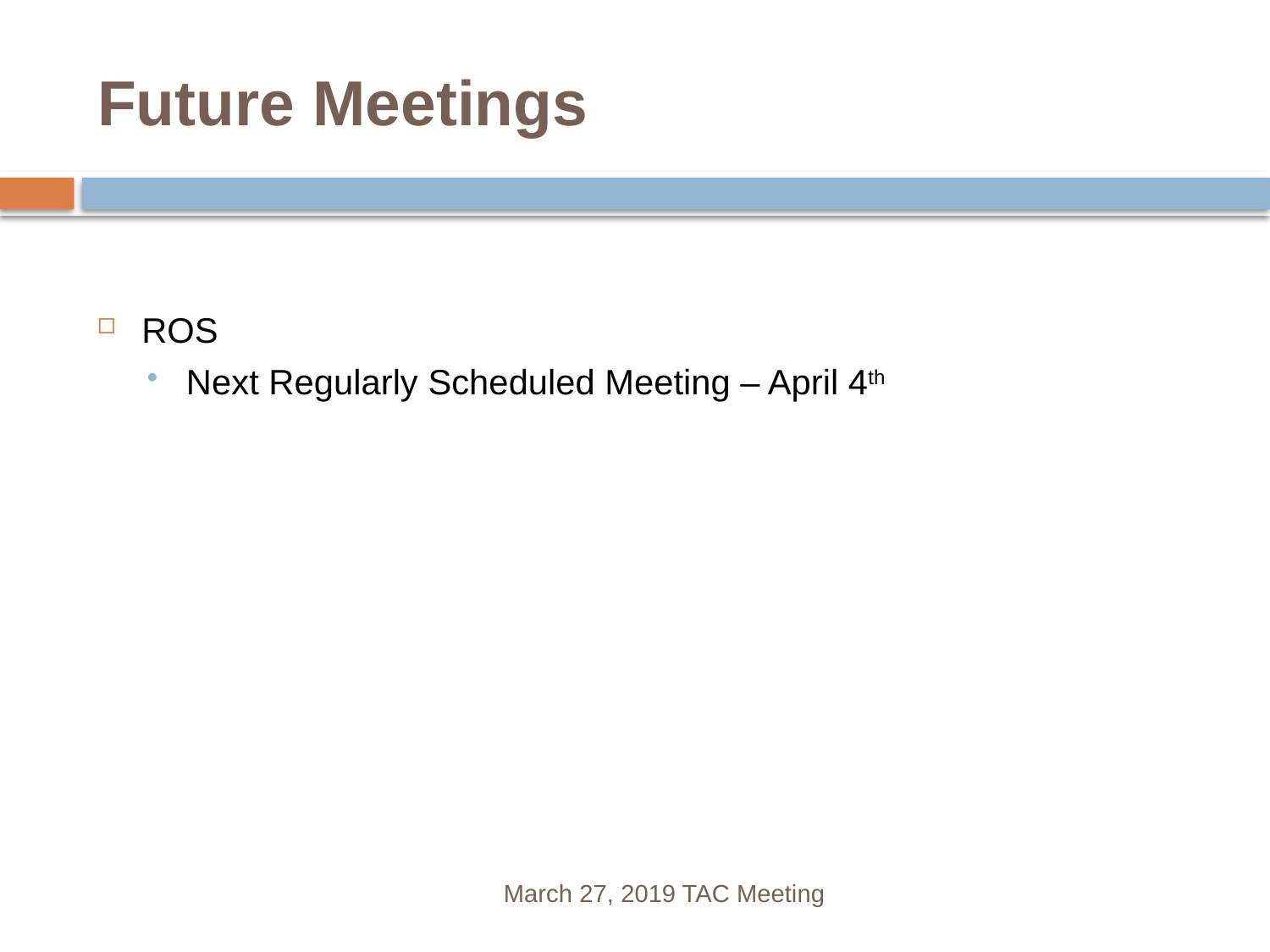

# Future Meetings
ROS
Next Regularly Scheduled Meeting – April 4th

March 27, 2019 TAC Meeting